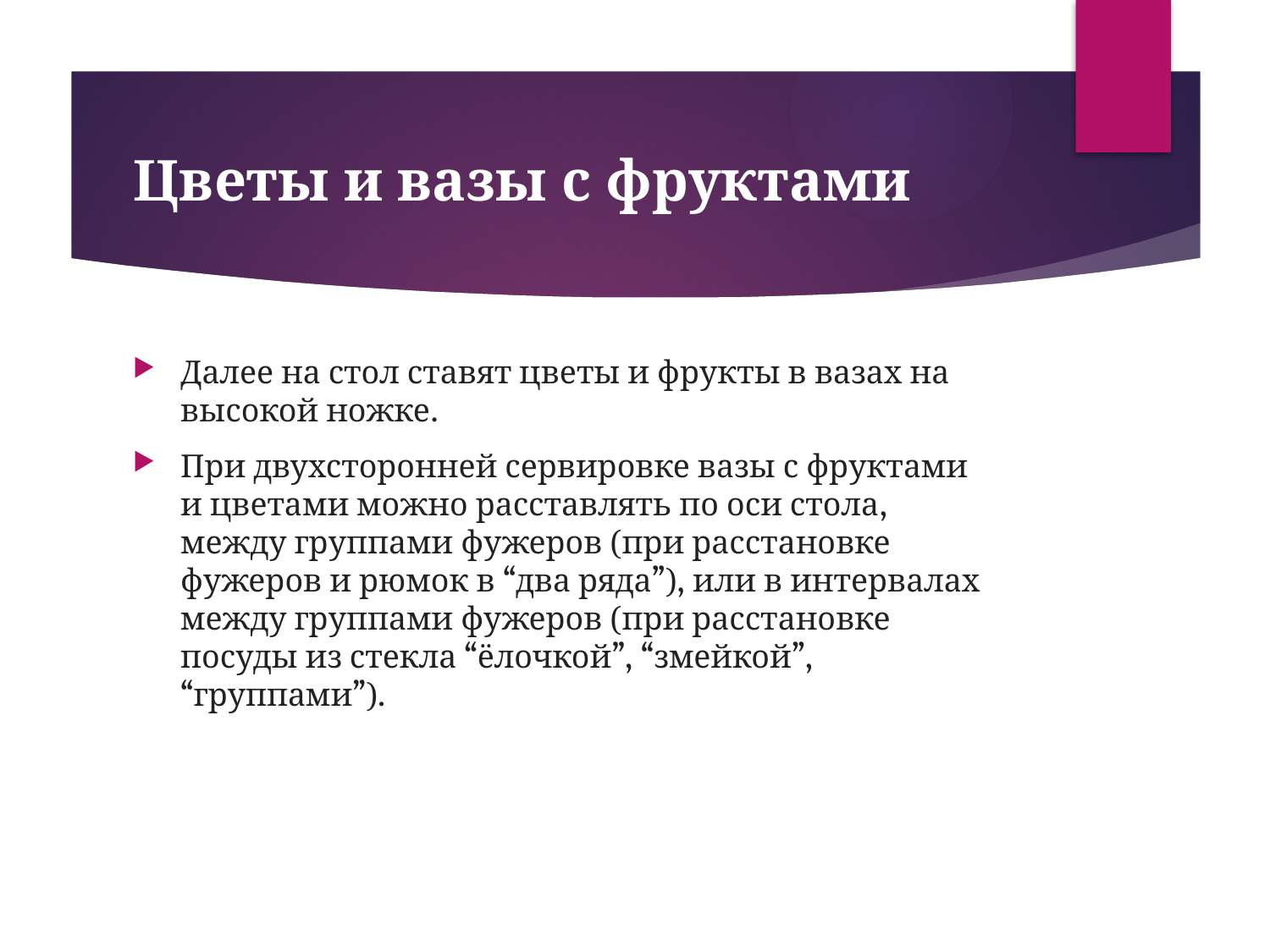

# Цветы и вазы с фруктами
Далее на стол ставят цветы и фрукты в вазах на высокой ножке.
При двухсторонней сервировке вазы с фруктами и цветами можно расставлять по оси стола, между группами фужеров (при расстановке фужеров и рюмок в “два ряда”), или в интервалах между группами фужеров (при расстановке посуды из стекла “ёлочкой”, “змейкой”, “группами”).